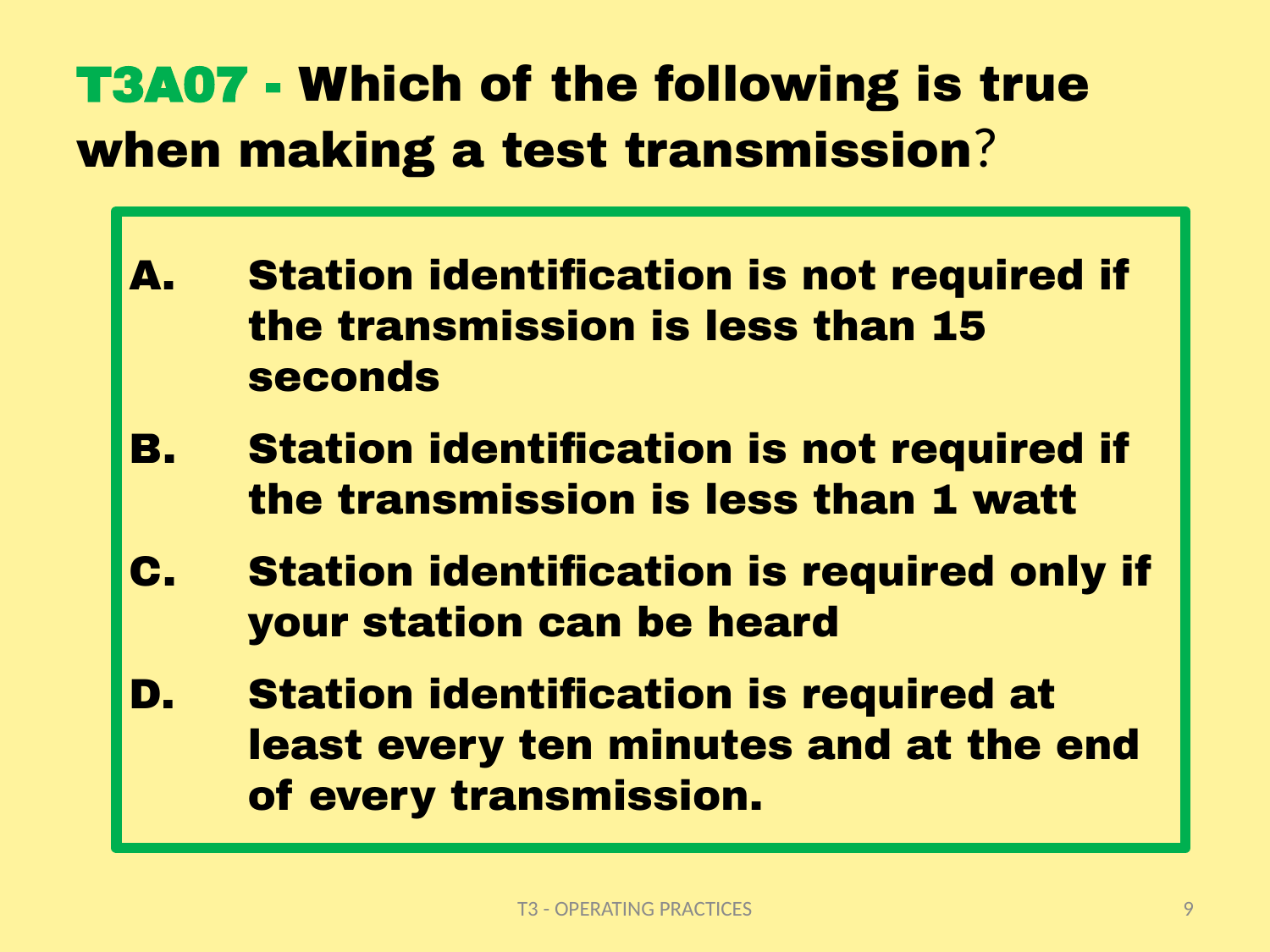

# T3A07 - Which of the following is true when making a test transmission?

Station identification is not required if the transmission is less than 15 seconds

Station identification is not required if the transmission is less than 1 watt

Station identification is required only if your station can be heard

Station identification is required at least every ten minutes and at the end of every transmission.

T3 - OPERATING PRACTICES
9